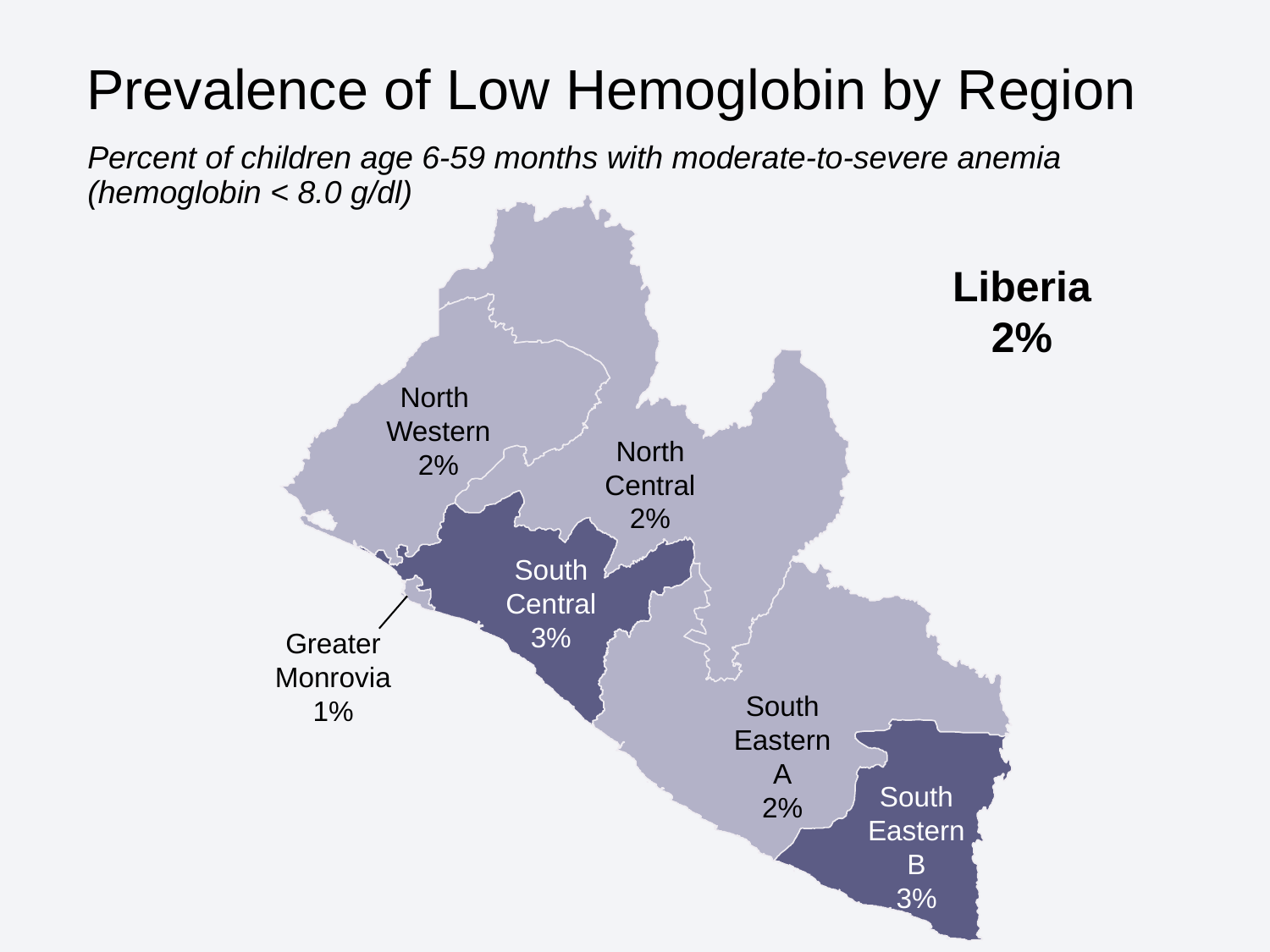

Prevalence of Low Hemoglobin by Region
Percent of children age 6-59 months with moderate-to-severe anemia (hemoglobin < 8.0 g/dl)

Liberia
2%
North
Western
2%
North Central
2%
South Central
3%
Greater Monrovia
1%
South Eastern A
2%
South Eastern B
3%